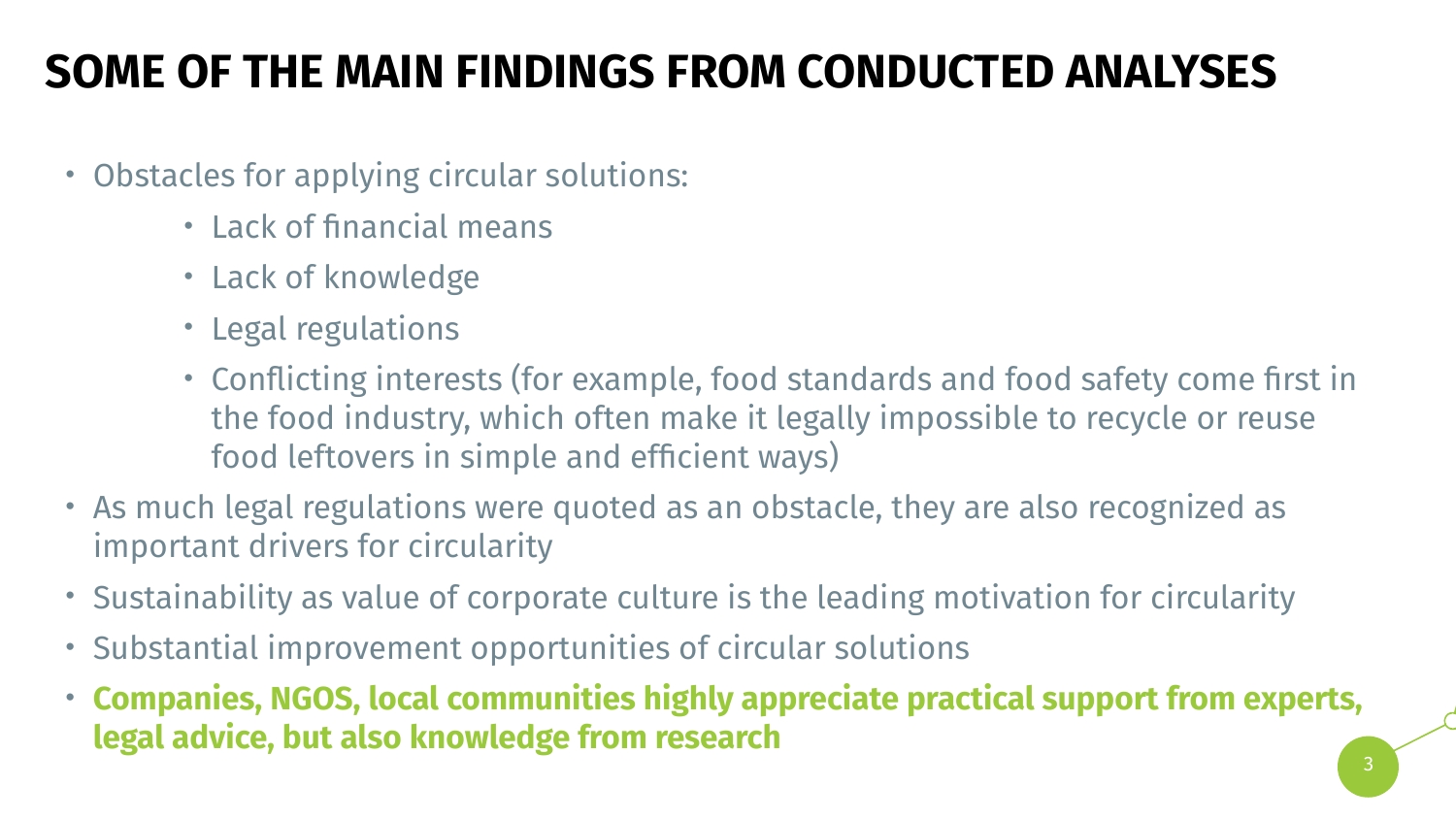

# Some of the main findings from conducted analyses
Obstacles for applying circular solutions:
Lack of financial means
Lack of knowledge
Legal regulations
Conflicting interests (for example, food standards and food safety come first in the food industry, which often make it legally impossible to recycle or reuse food leftovers in simple and efficient ways)
As much legal regulations were quoted as an obstacle, they are also recognized as important drivers for circularity
Sustainability as value of corporate culture is the leading motivation for circularity
Substantial improvement opportunities of circular solutions
Companies, NGOS, local communities highly appreciate practical support from experts, legal advice, but also knowledge from research